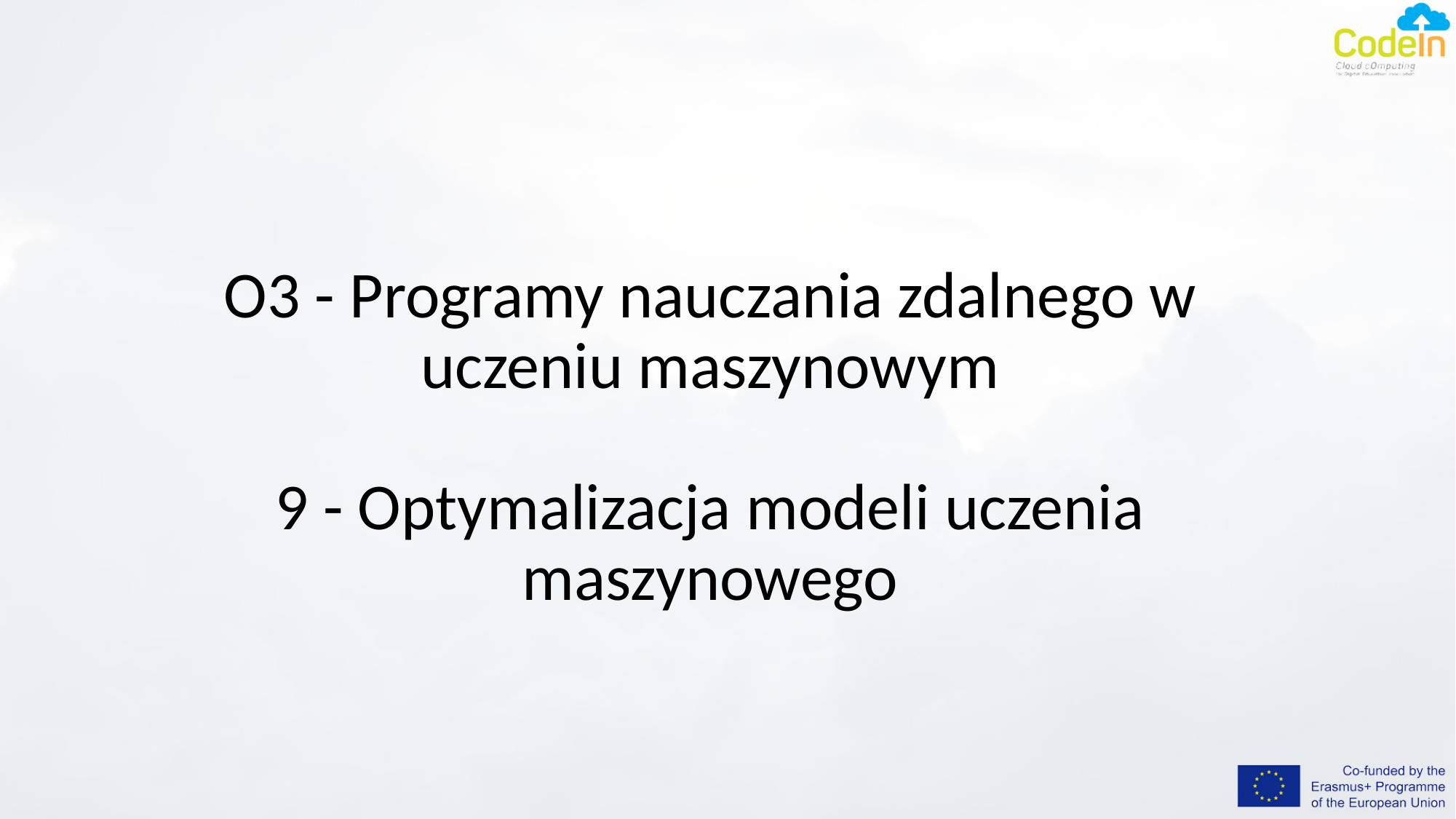

# O3 - Programy nauczania zdalnego w uczeniu maszynowym 9 - Optymalizacja modeli uczenia maszynowego